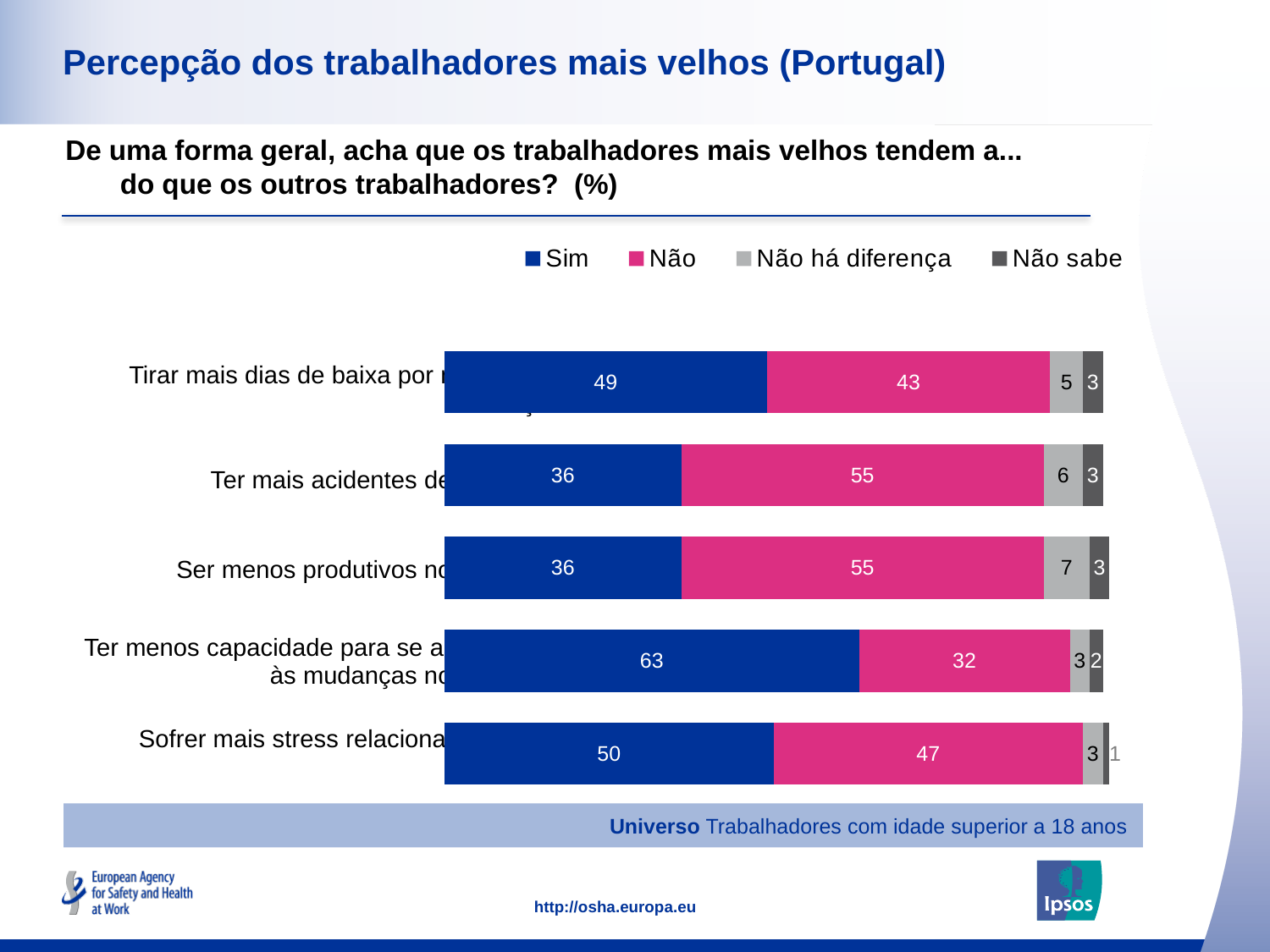

### Chart: Ipsos Ribbon Rules

| Category |  |
|---|---|
# Percepção dos trabalhadores mais velhos (Portugal)

De uma forma geral, acha que os trabalhadores mais velhos tendem a...                                     do que os outros trabalhadores?  (%)

### Chart

| Category | Sim | Não | Não há diferença | Não sabe |
|---|---|---|---|---|
| Take more time off work due to illness | 49.0 | 43.0 | 5.0 | 3.0 |
| Have more accidents at work | 36.0 | 55.0 | 6.0 | 3.0 |
| Be less productive at work | 36.0 | 55.0 | 7.0 | 3.0 |
| Be less able to adapt to changes at work | 63.0 | 32.0 | 3.0 | 2.0 |
| Suffer more from work-related stress | 50.0 | 47.0 | 3.0 | 1.0 |
| Tirar mais dias de baixa por motivo de doença |
| --- |
| Ter mais acidentes de trabalho |
| Ser menos produtivos no trabalho |
| Ter menos capacidade para se adaptarem às mudanças no trabalho |
| Sofrer mais stress relacionado com o trabalho |
Universo Trabalhadores com idade superior a 18 anos